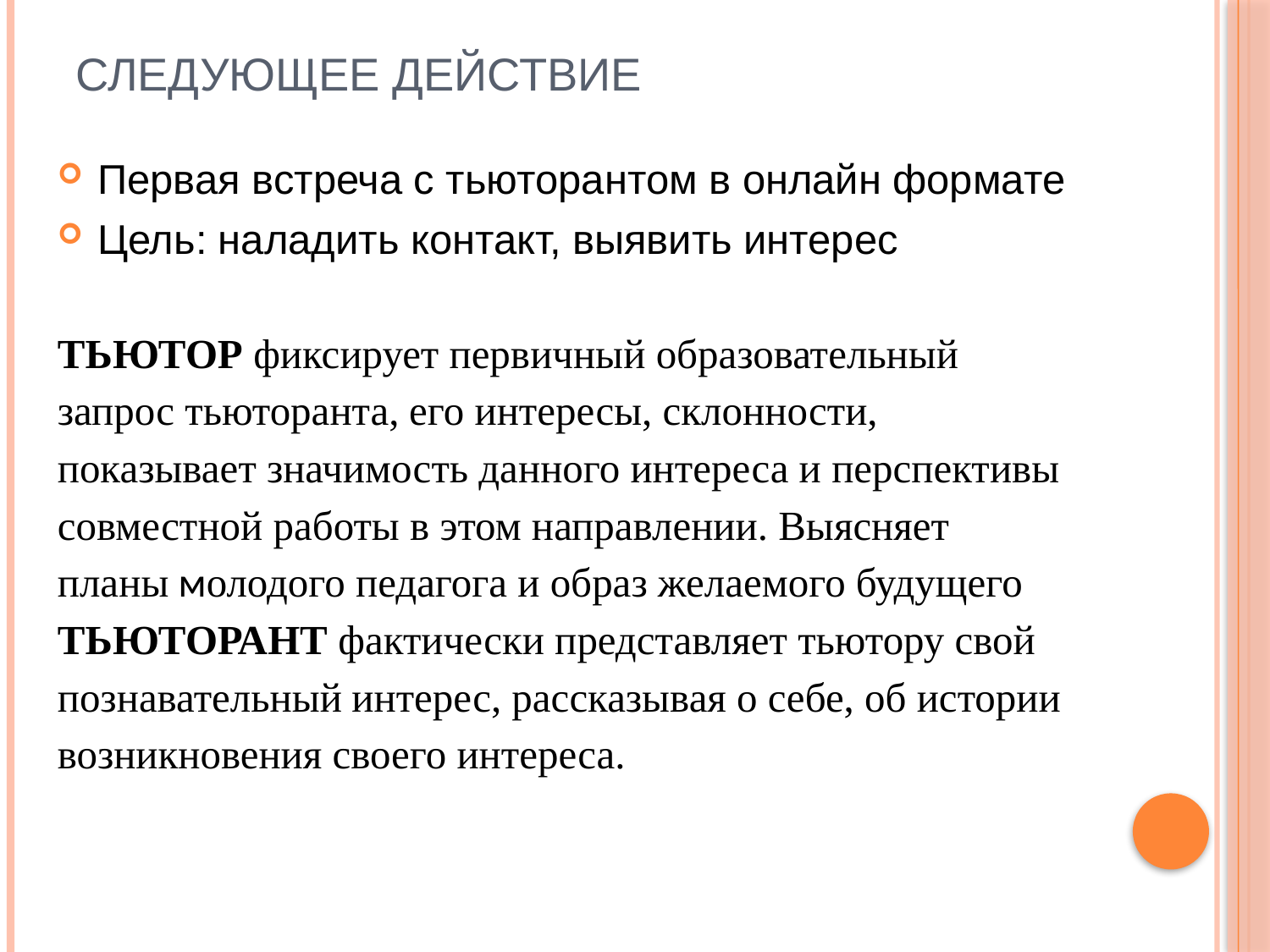

# Следующее действие
Первая встреча с тьюторантом в онлайн формате
Цель: наладить контакт, выявить интерес

ТЬЮТОР фиксирует первичный образовательный запрос тьюторанта, его интересы, склонности, показывает значимость данного интереса и перспективы совместной работы в этом направлении. Выясняет планы молодого педагога и образ желаемого будущего
ТЬЮТОРАНТ фактически представляет тьютору свой познавательный интерес, рассказывая о себе, об истории возникновения своего интереса.